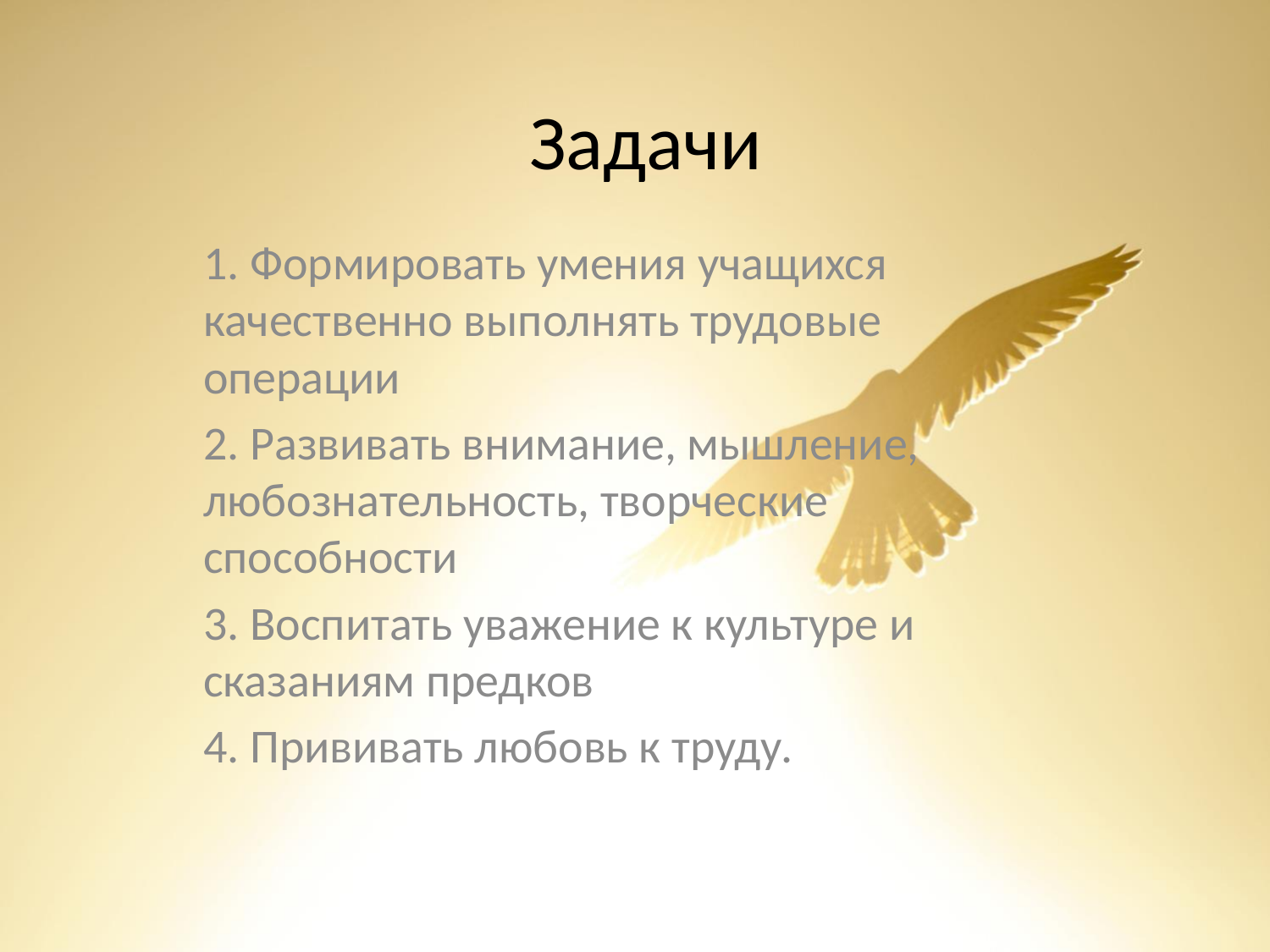

# Задачи
1. Формировать умения учащихся качественно выполнять трудовые  операции
2. Развивать внимание, мышление, любознательность, творческие способности
3. Воспитать уважение к культуре и сказаниям предков
4. Прививать любовь к труду.